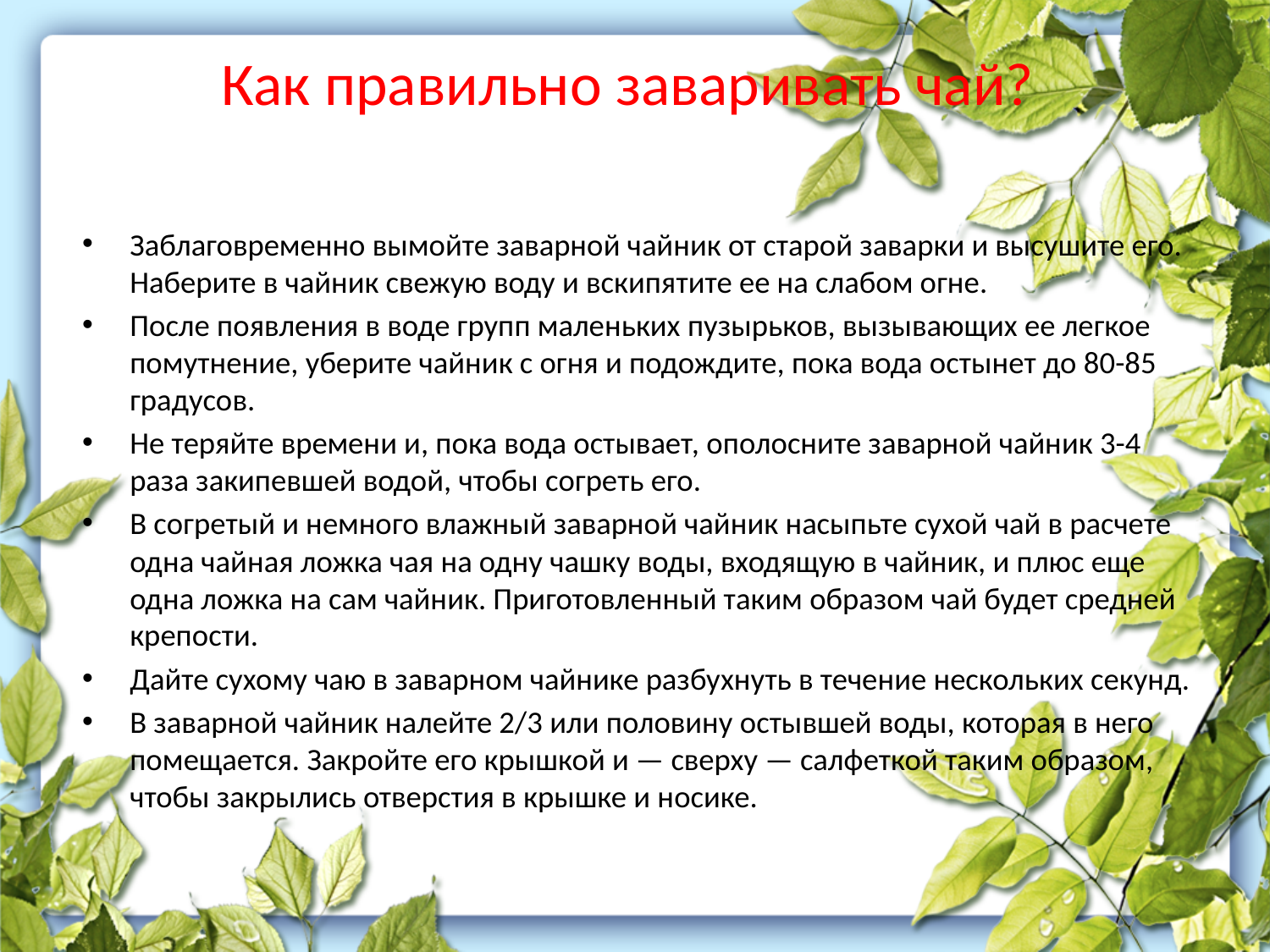

# Как правильно заваривать чай?
Заблаговременно вымойте заварной чайник от старой заварки и высушите его. Наберите в чайник свежую воду и вскипятите ее на слабом огне.
После появления в воде групп маленьких пузырьков, вызывающих ее легкое помутнение, уберите чайник с огня и подождите, пока вода остынет до 80-85 градусов.
Не теряйте времени и, пока вода остывает, ополосните заварной чайник 3-4 раза закипевшей водой, чтобы согреть его.
В согретый и немного влажный заварной чайник насыпьте сухой чай в расчете одна чайная ложка чая на одну чашку воды, входящую в чайник, и плюс еще одна ложка на сам чайник. Приготовленный таким образом чай будет средней крепости.
Дайте сухому чаю в заварном чайнике разбухнуть в течение нескольких секунд.
В заварной чайник налейте 2/3 или половину остывшей воды, которая в него помещается. Закройте его крышкой и — сверху — салфеткой таким образом, чтобы закрылись отверстия в крышке и носике.